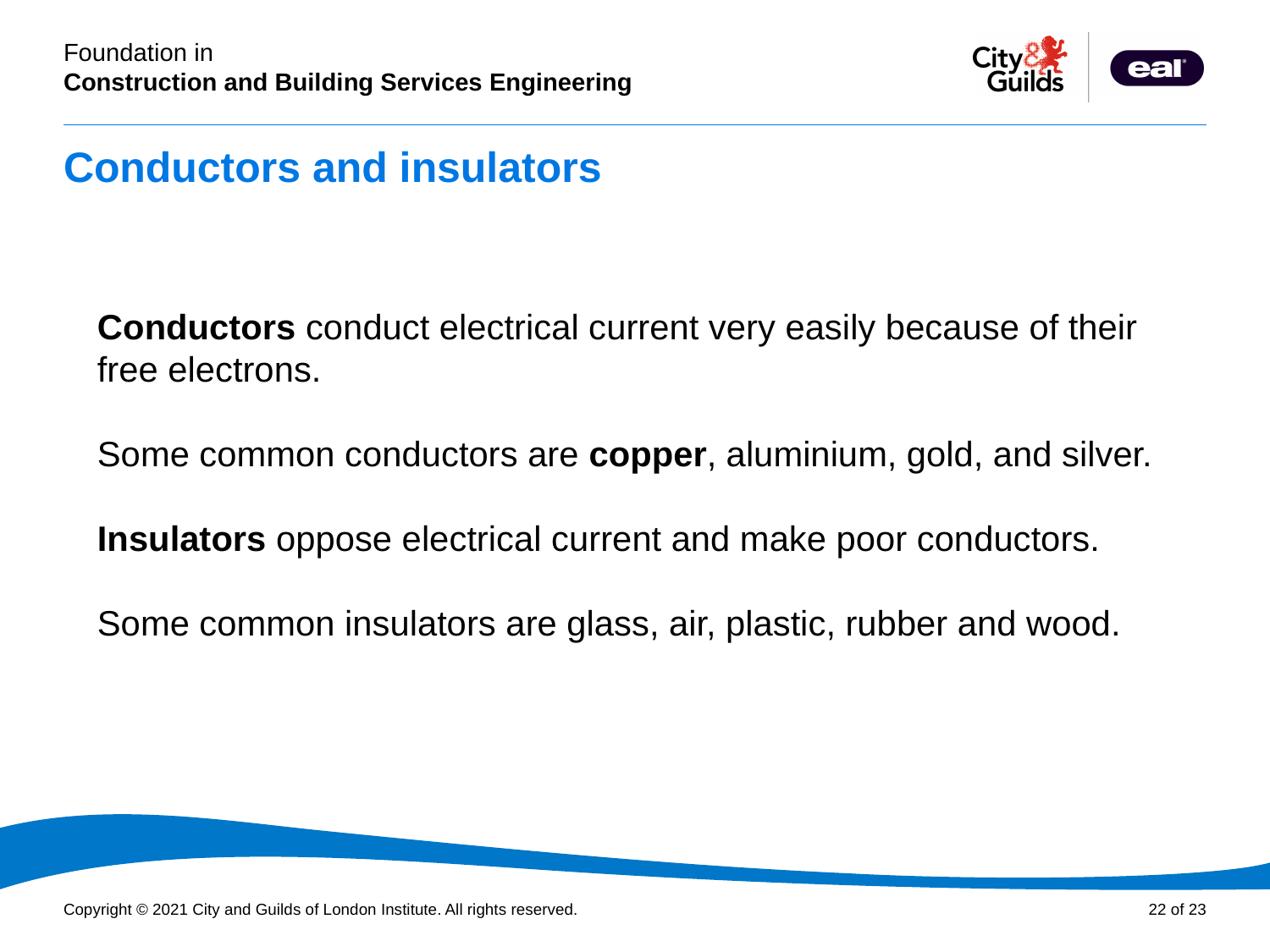

# Conductors and insulators

Conductors conduct electrical current very easily because of their free electrons.

Some common conductors are copper, aluminium, gold, and silver.

Insulators oppose electrical current and make poor conductors.

Some common insulators are glass, air, plastic, rubber and wood.